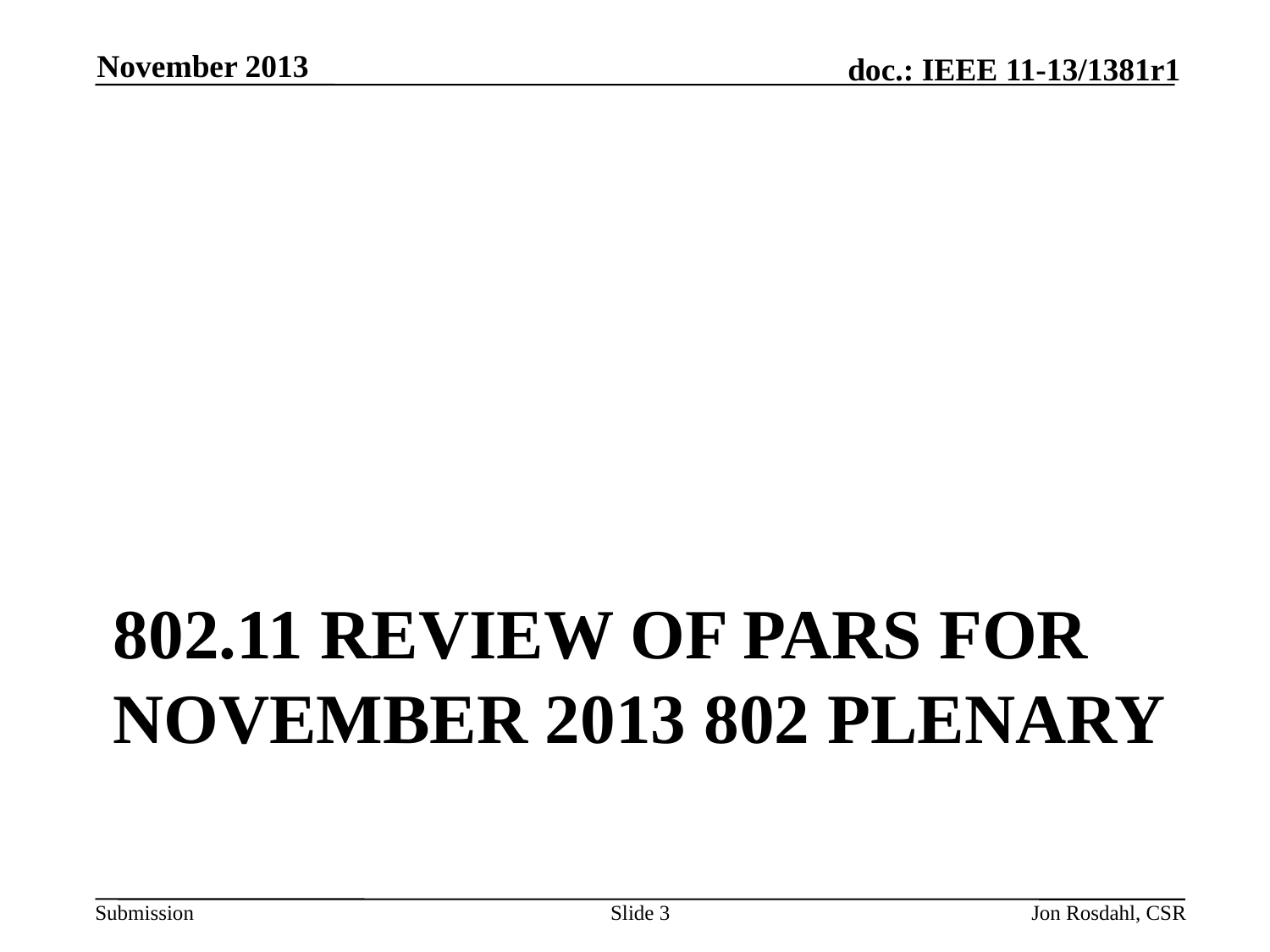

November 2013

# 802.11 Review of PARs for November 2013 802 Plenary
Slide 3
Jon Rosdahl, CSR